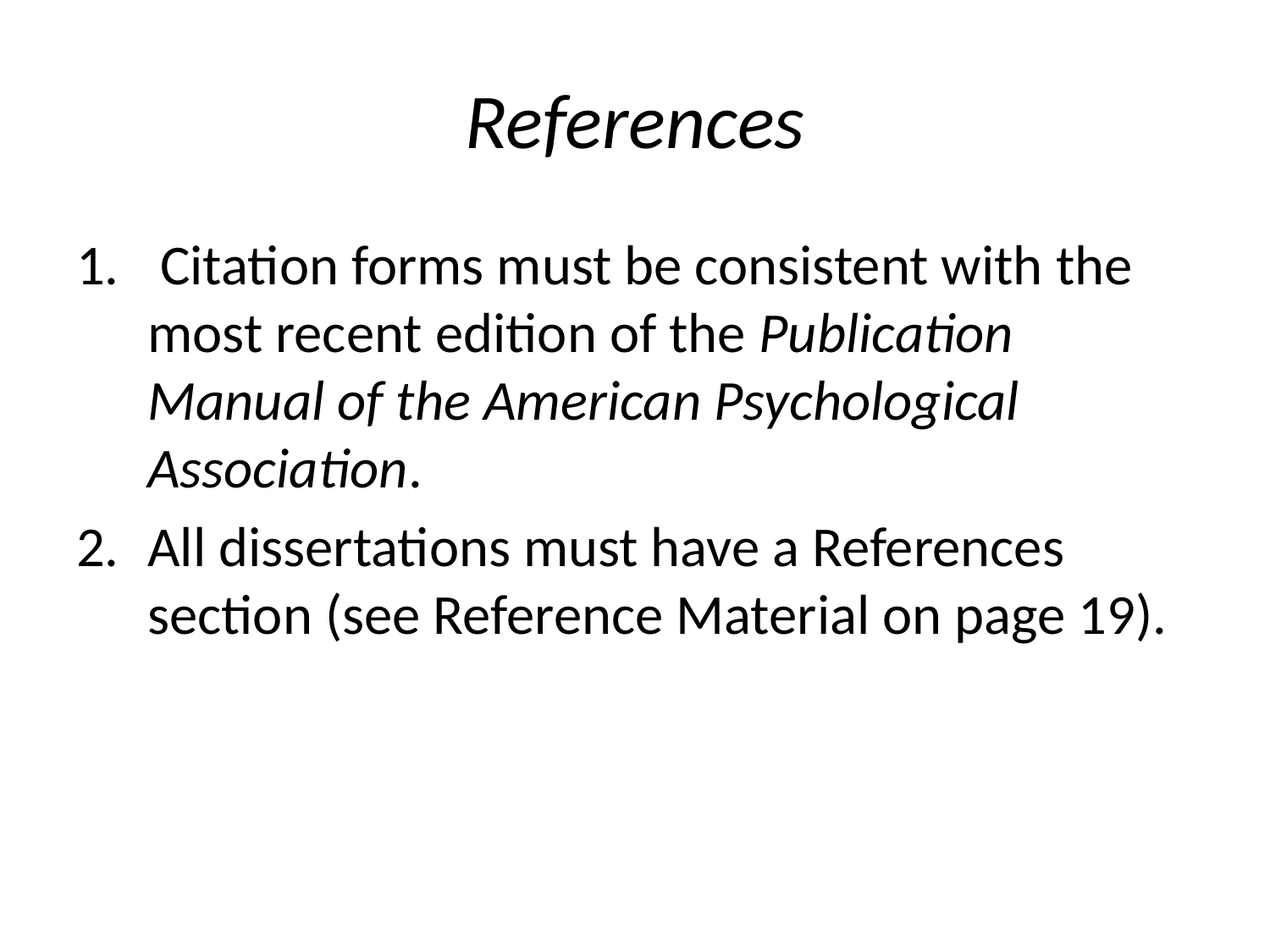

# References
 Citation forms must be consistent with the most recent edition of the Publication Manual of the American Psychological Association.
All dissertations must have a References section (see Reference Material on page 19).